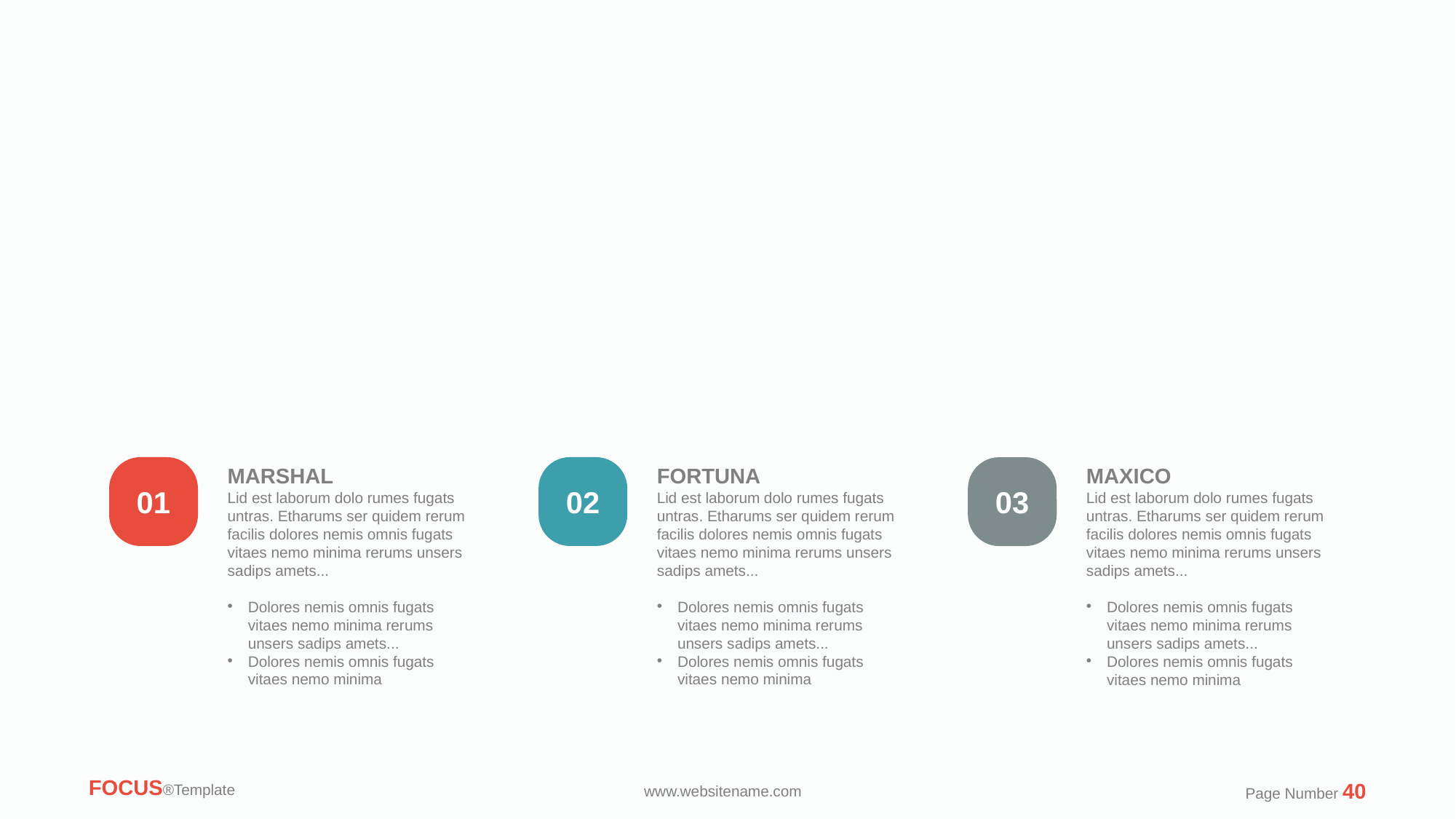

01
MARSHAL
Lid est laborum dolo rumes fugats untras. Etharums ser quidem rerum facilis dolores nemis omnis fugats vitaes nemo minima rerums unsers sadips amets...

Dolores nemis omnis fugats vitaes nemo minima rerums unsers sadips amets...
Dolores nemis omnis fugats vitaes nemo minima
02
FORTUNA
Lid est laborum dolo rumes fugats untras. Etharums ser quidem rerum facilis dolores nemis omnis fugats vitaes nemo minima rerums unsers sadips amets...

Dolores nemis omnis fugats vitaes nemo minima rerums unsers sadips amets...
Dolores nemis omnis fugats vitaes nemo minima
03
MAXICO
Lid est laborum dolo rumes fugats untras. Etharums ser quidem rerum facilis dolores nemis omnis fugats vitaes nemo minima rerums unsers sadips amets...

Dolores nemis omnis fugats vitaes nemo minima rerums unsers sadips amets...
Dolores nemis omnis fugats vitaes nemo minima
FOCUS®Template
Page Number 40
www.websitename.com